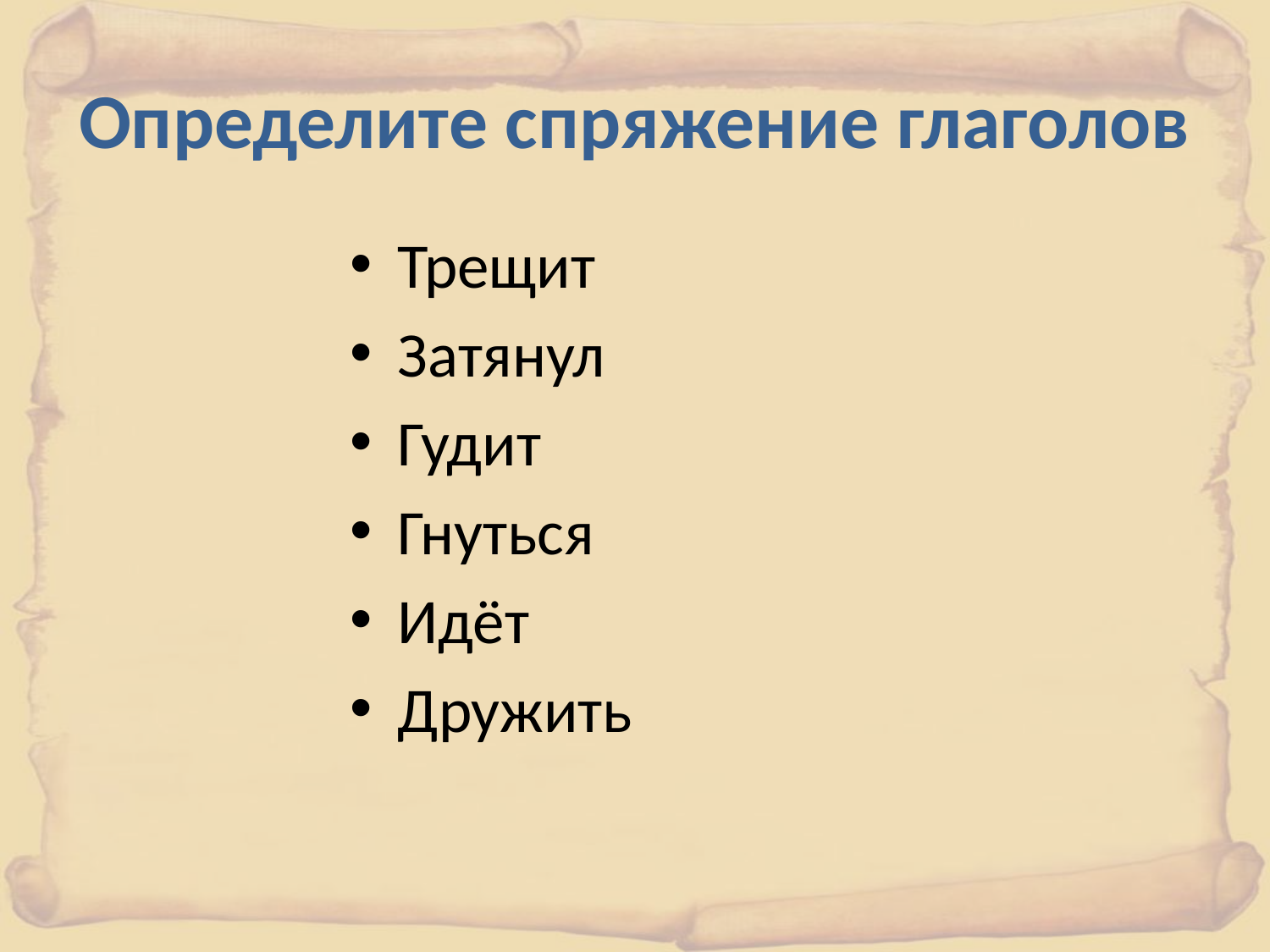

# Определите спряжение глаголов
Трещит
Затянул
Гудит
Гнуться
Идёт
Дружить